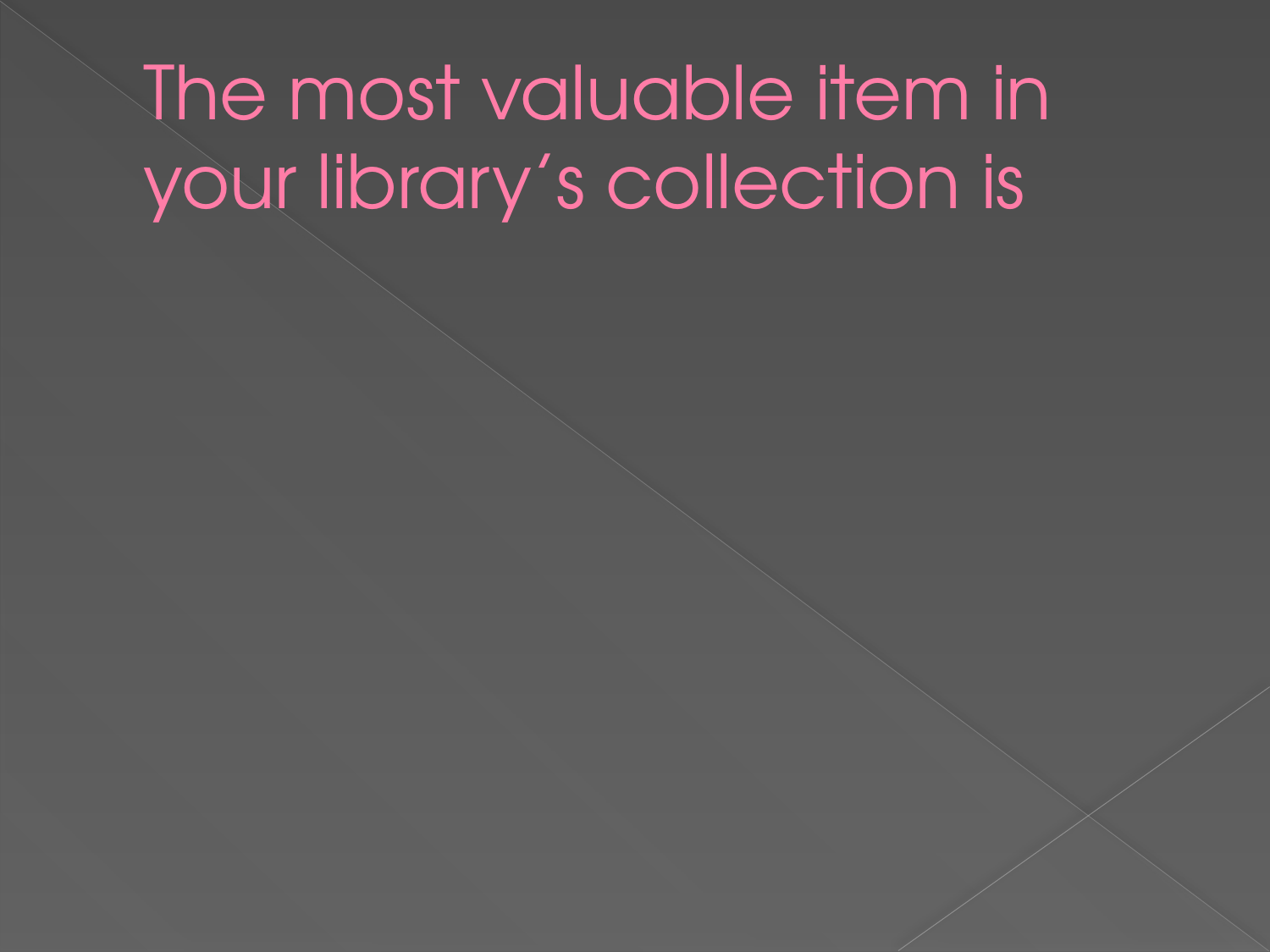

# The most valuable item in your library’s collection is